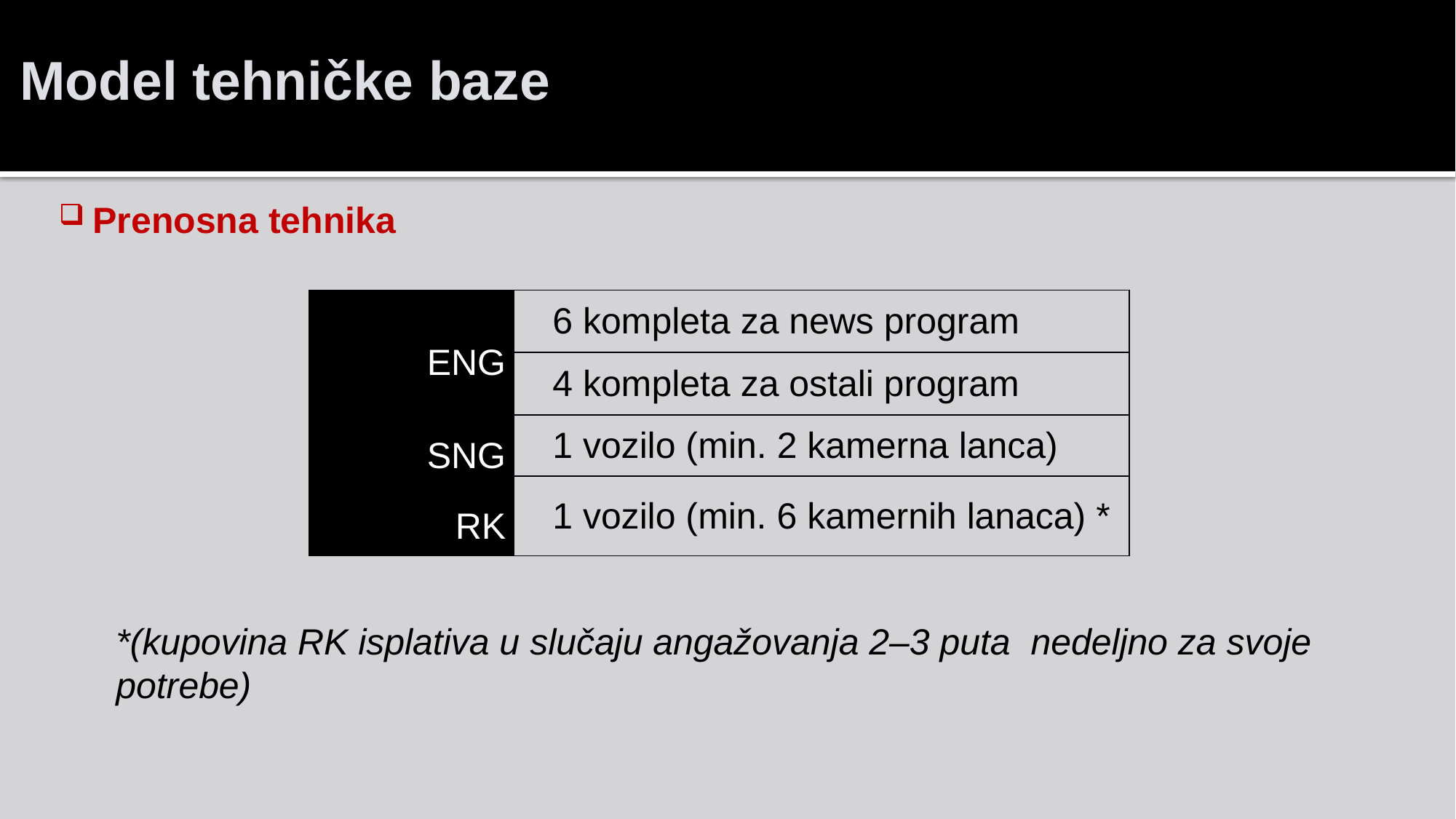

Model tehničke baze

Prenosna tehnika

*(kupovina RK isplativa u slučaju angažovanja 2–3 puta  nedeljno za svoje potrebe)

| ENG | 6 kompleta za news program |
| --- | --- |
|  | 4 kompleta za ostali program |
| SNG | 1 vozilo (min. 2 kamerna lanca) |
| RK | 1 vozilo (min. 6 kamernih lanaca) \* |